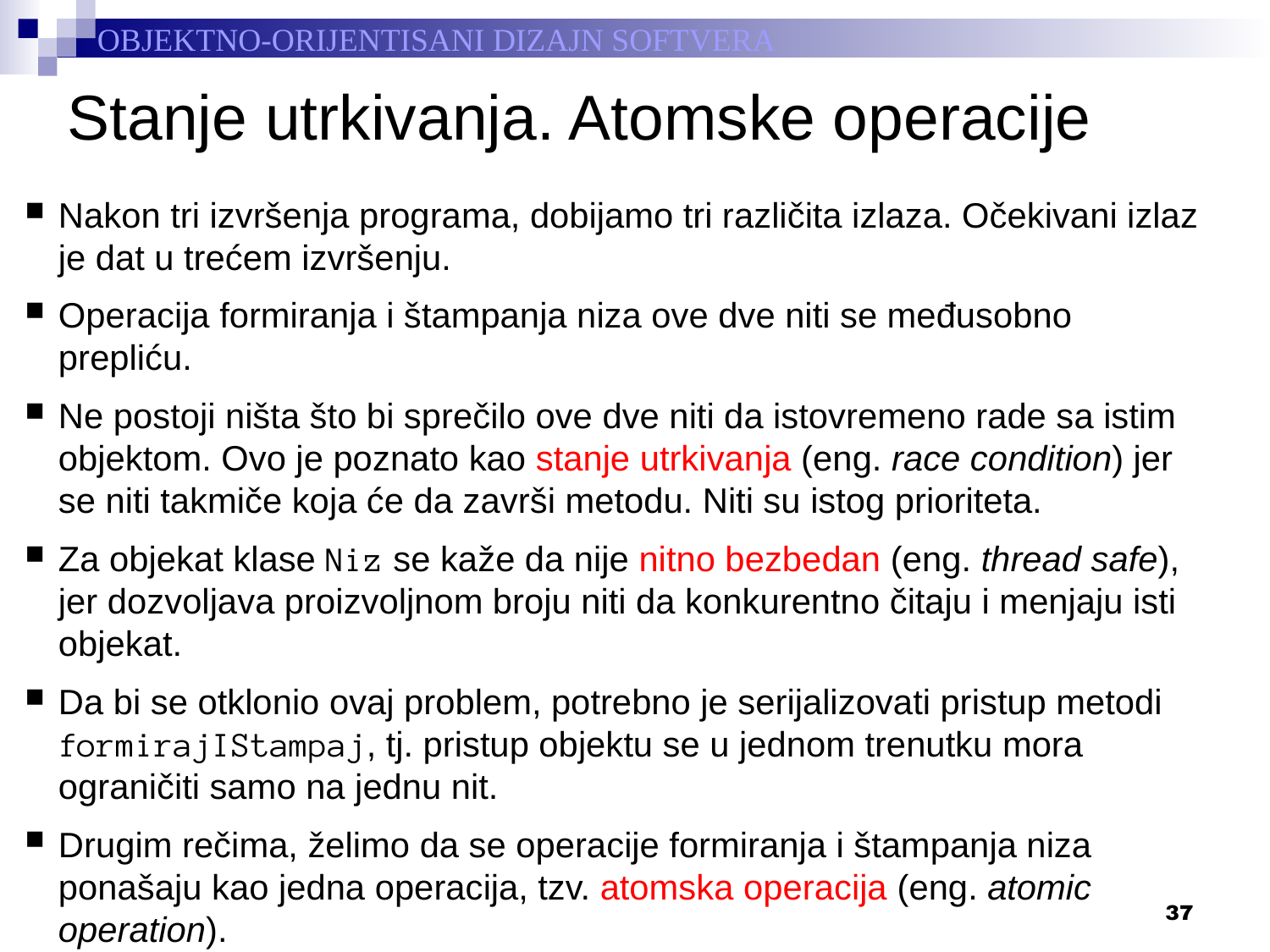

# Stanje utrkivanja. Atomske operacije
Nakon tri izvršenja programa, dobijamo tri različita izlaza. Očekivani izlaz je dat u trećem izvršenju.
Operacija formiranja i štampanja niza ove dve niti se međusobno prepliću.
Ne postoji ništa što bi sprečilo ove dve niti da istovremeno rade sa istim objektom. Ovo je poznato kao stanje utrkivanja (eng. race condition) jer se niti takmiče koja će da završi metodu. Niti su istog prioriteta.
Za objekat klase Niz se kaže da nije nitno bezbedan (eng. thread safe), jer dozvoljava proizvoljnom broju niti da konkurentno čitaju i menjaju isti objekat.
Da bi se otklonio ovaj problem, potrebno je serijalizovati pristup metodi formirajIStampaj, tj. pristup objektu se u jednom trenutku mora ograničiti samo na jednu nit.
Drugim rečima, želimo da se operacije formiranja i štampanja niza ponašaju kao jedna operacija, tzv. atomska operacija (eng. atomic operation).
37